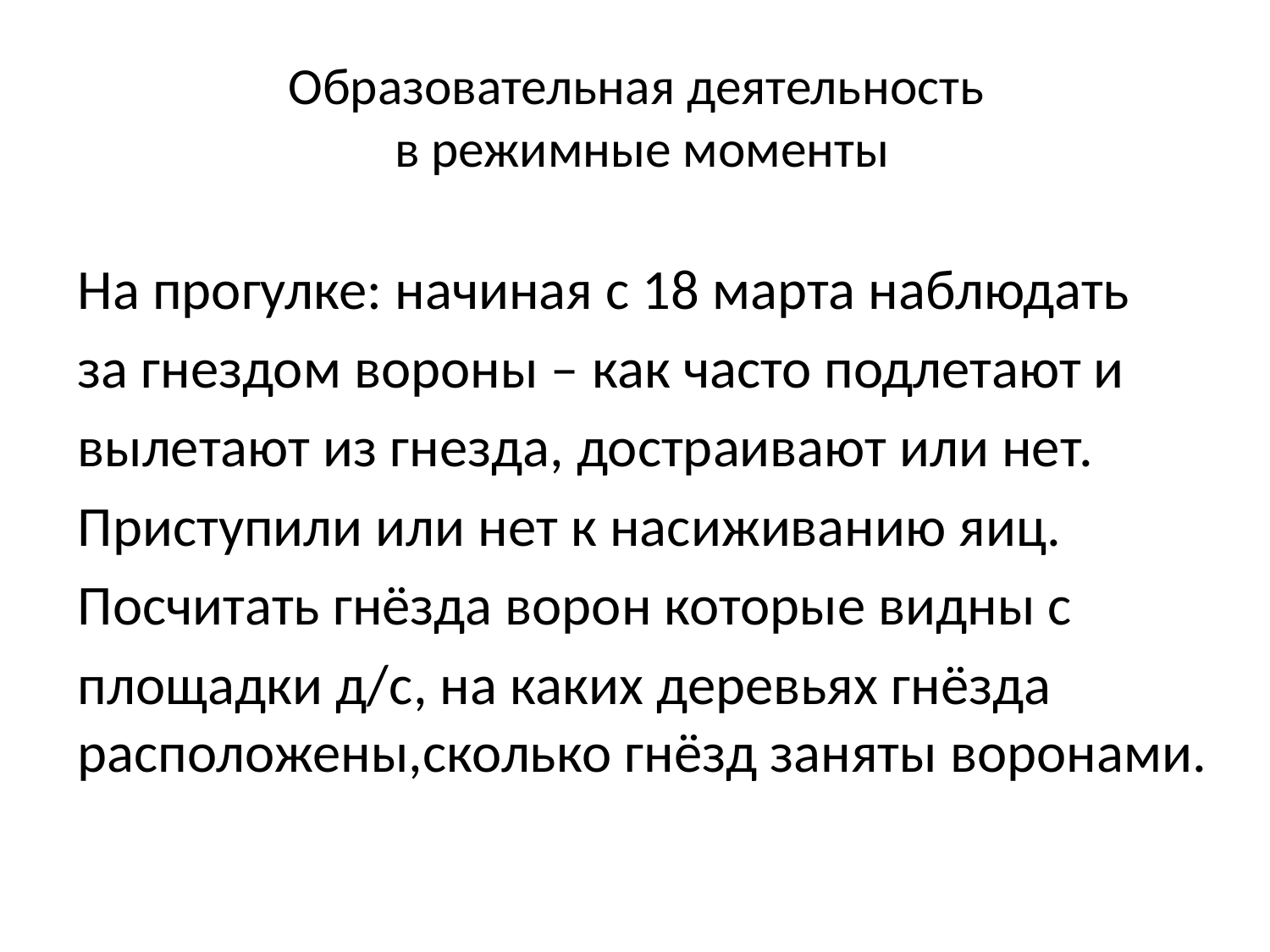

# Образовательная деятельность в режимные моменты
На прогулке: начиная с 18 марта наблюдать
за гнездом вороны – как часто подлетают и
вылетают из гнезда, достраивают или нет.
Приступили или нет к насиживанию яиц.
Посчитать гнёзда ворон которые видны с
площадки д/с, на каких деревьях гнёзда расположены,сколько гнёзд заняты воронами.